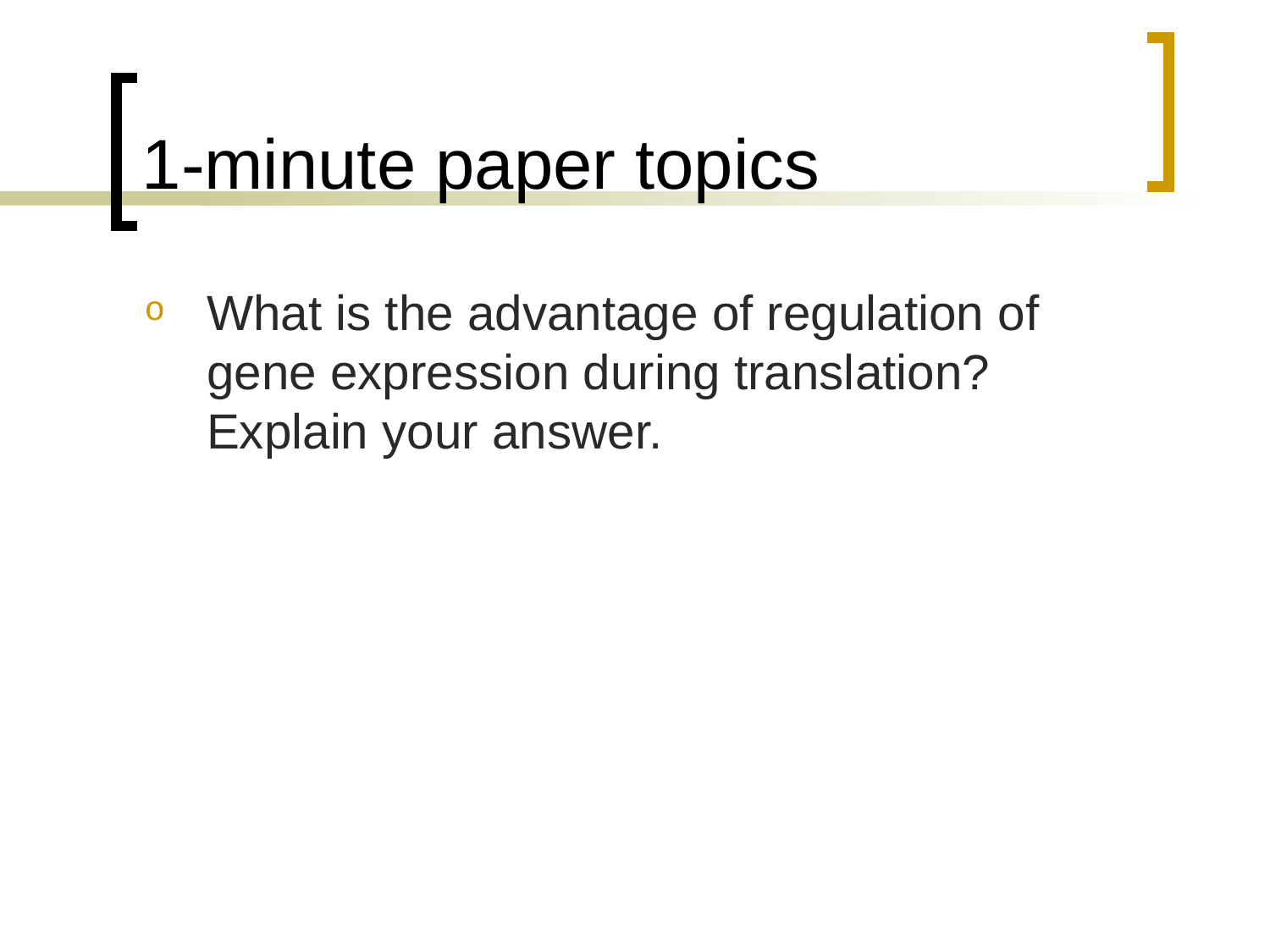

# 1-minute paper topics
What is the advantage of regulation of gene expression during translation? Explain your answer.